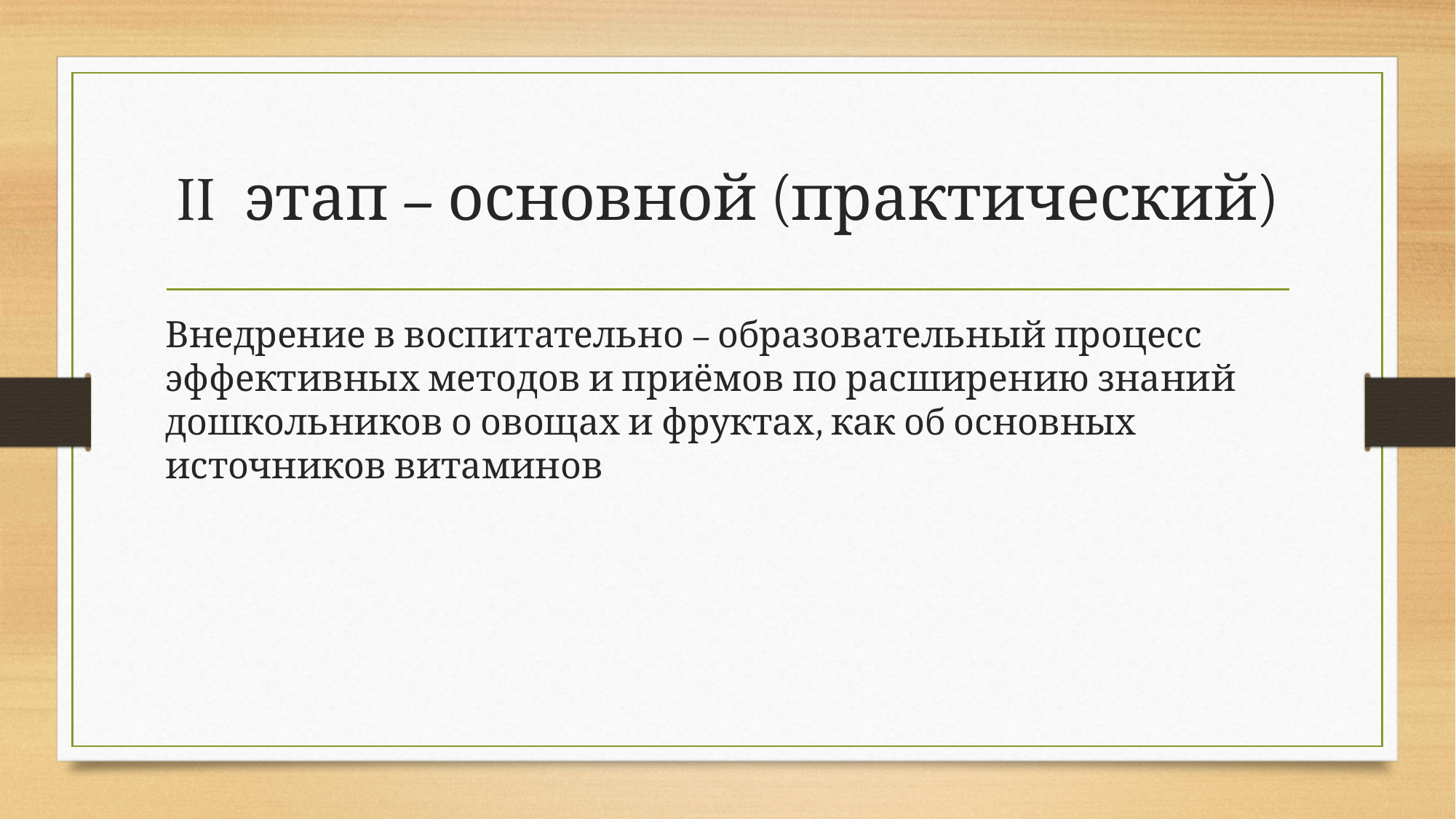

# II  этап – основной (практический)
Внедрение в воспитательно – образовательный процесс  эффективных методов и приёмов по расширению знаний дошкольников о овощах и фруктах, как об основных источников витаминов